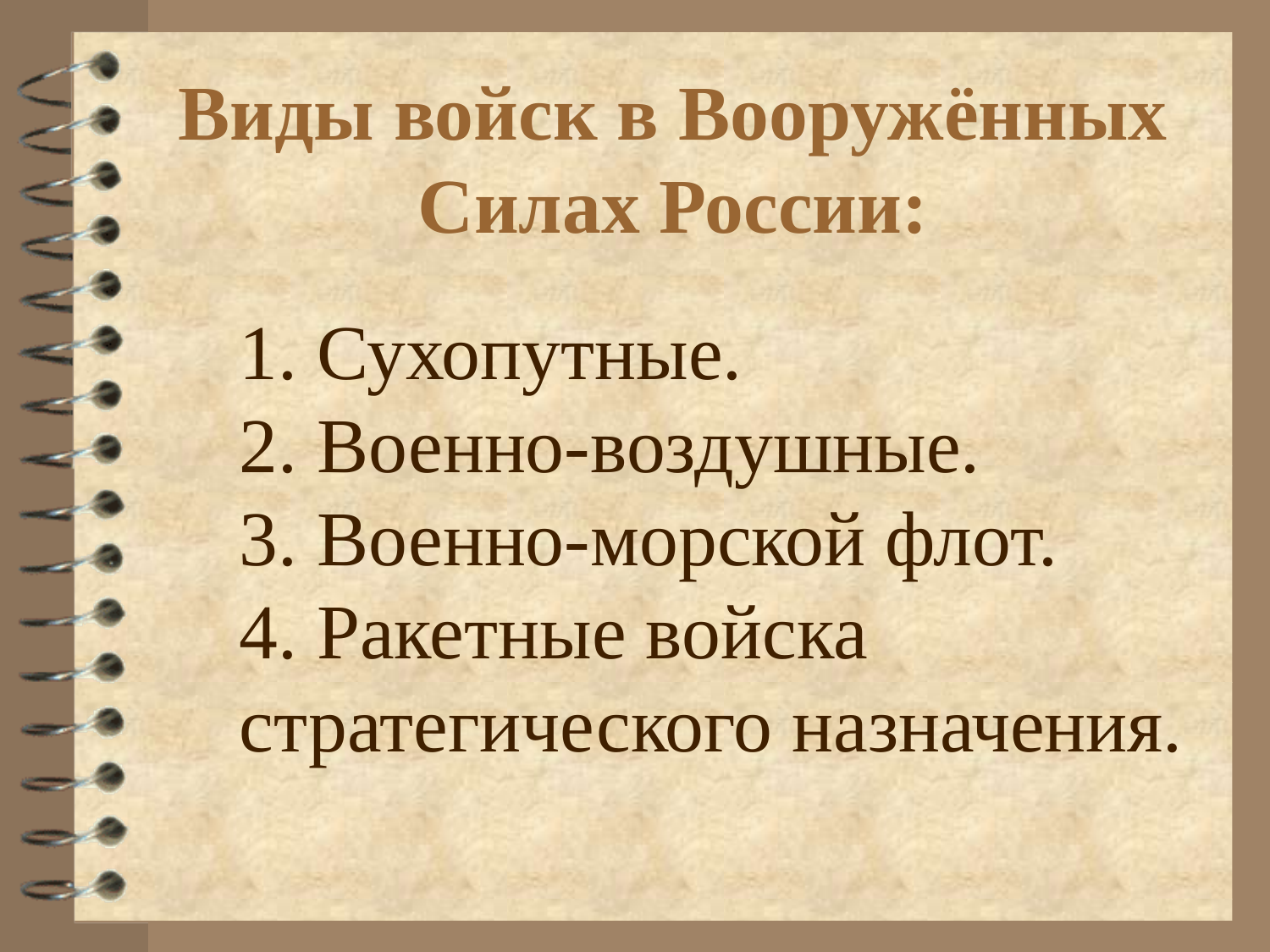

# Виды войск в Вооружённых Силах России:
1. Сухопутные.
2. Военно-воздушные.
3. Военно-морской флот.
4. Ракетные войска стратегического назначения.